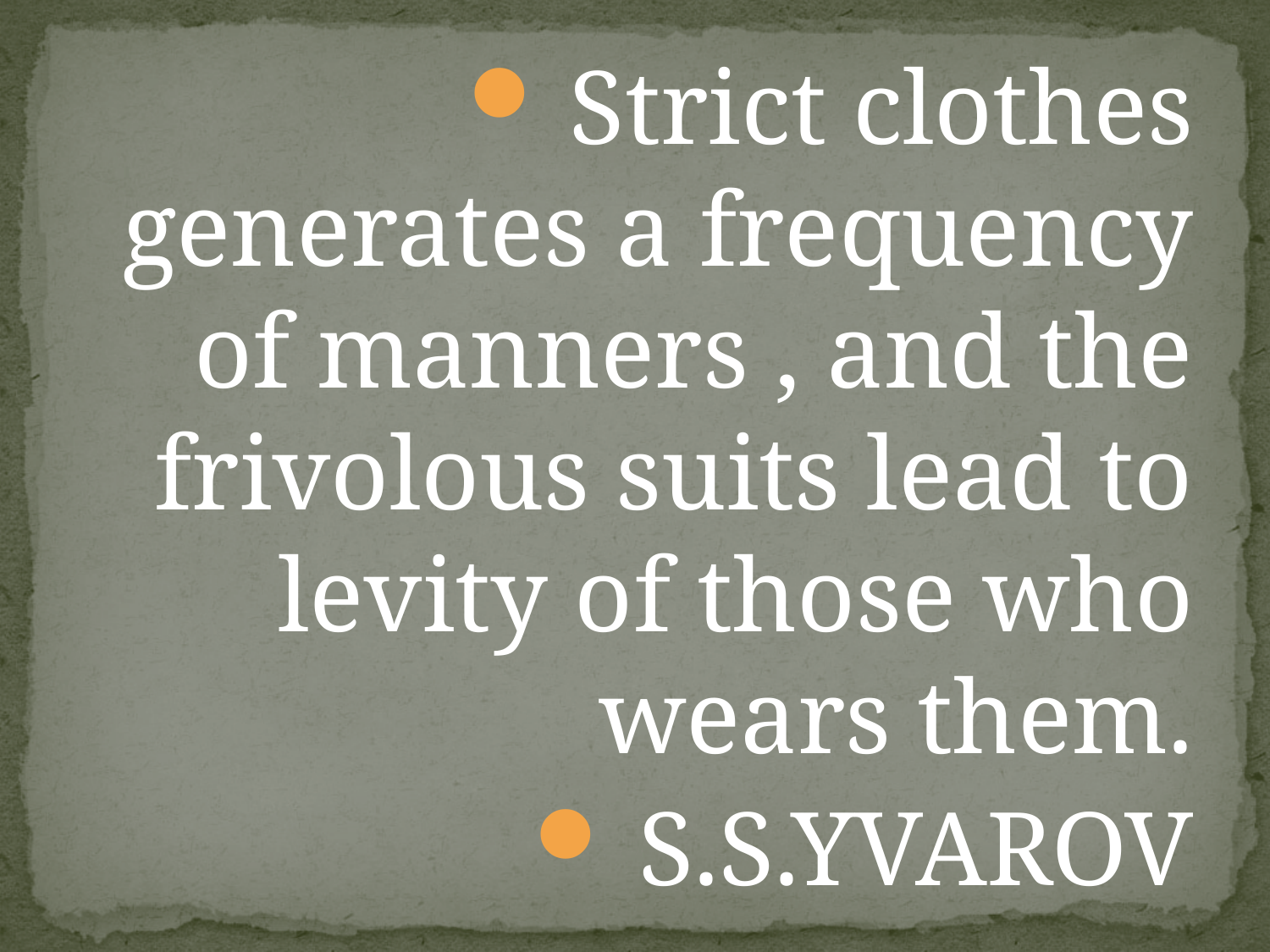

Strict clothes generates a frequency of manners , and the frivolous suits lead to levity of those who wears them.
S.S.YVAROV